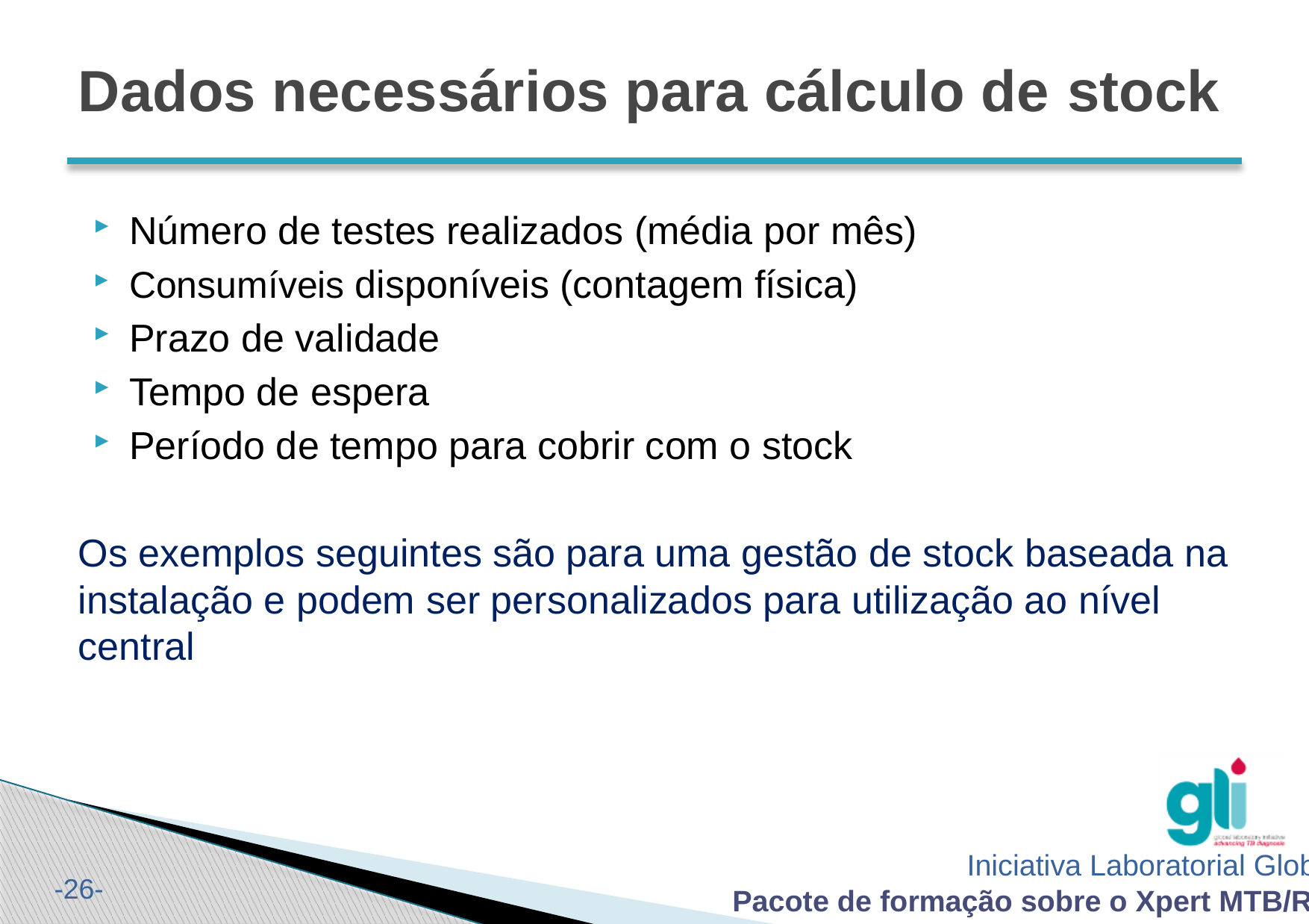

# Dados necessários para cálculo de stock
Número de testes realizados (média por mês)
Consumíveis disponíveis (contagem física)
Prazo de validade
Tempo de espera
Período de tempo para cobrir com o stock

Os exemplos seguintes são para uma gestão de stock baseada na instalação e podem ser personalizados para utilização ao nível central